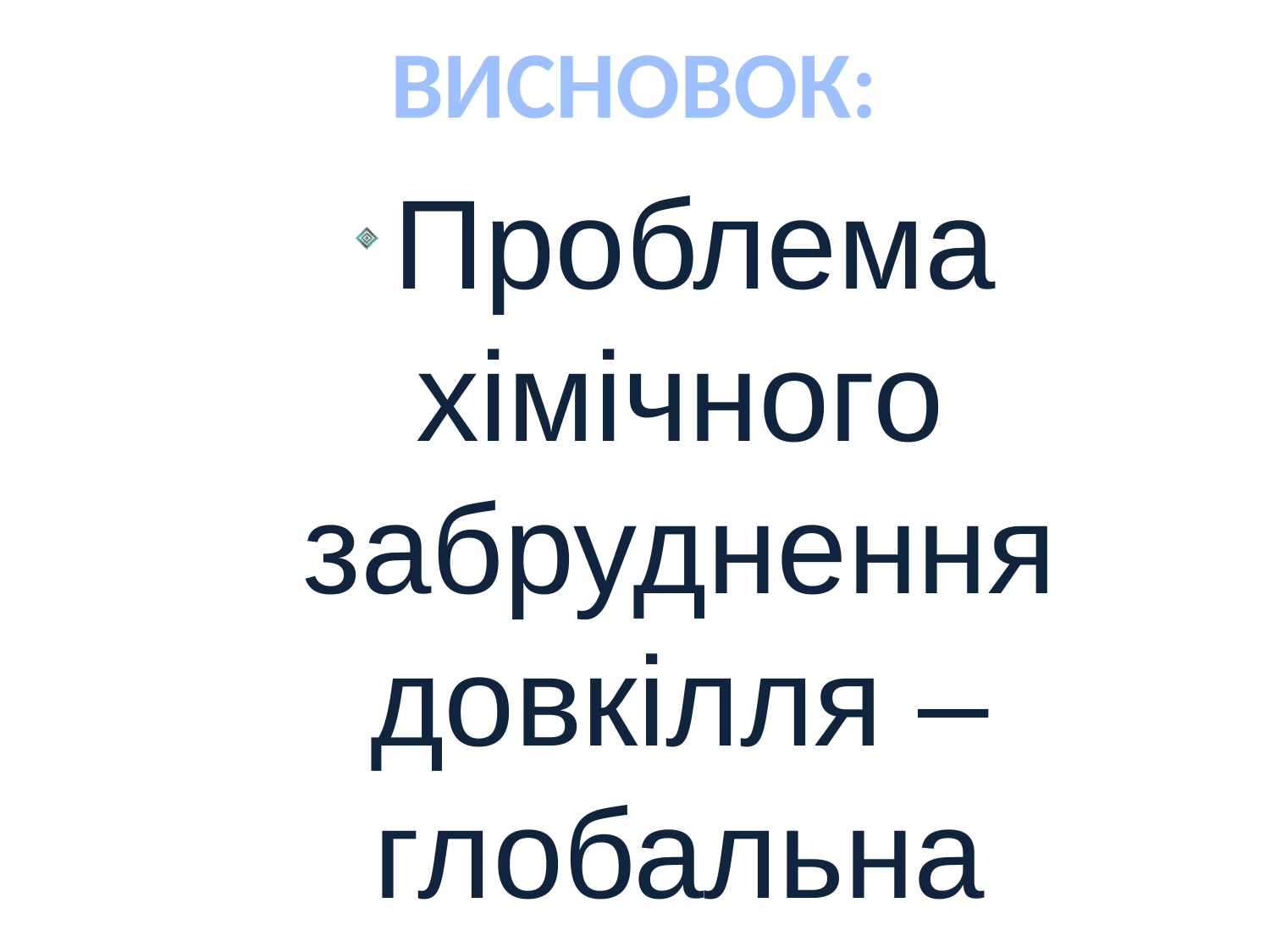

ВИСНОВОК:
 Проблема хімічного забруднення довкілля – глобальна проблема людства